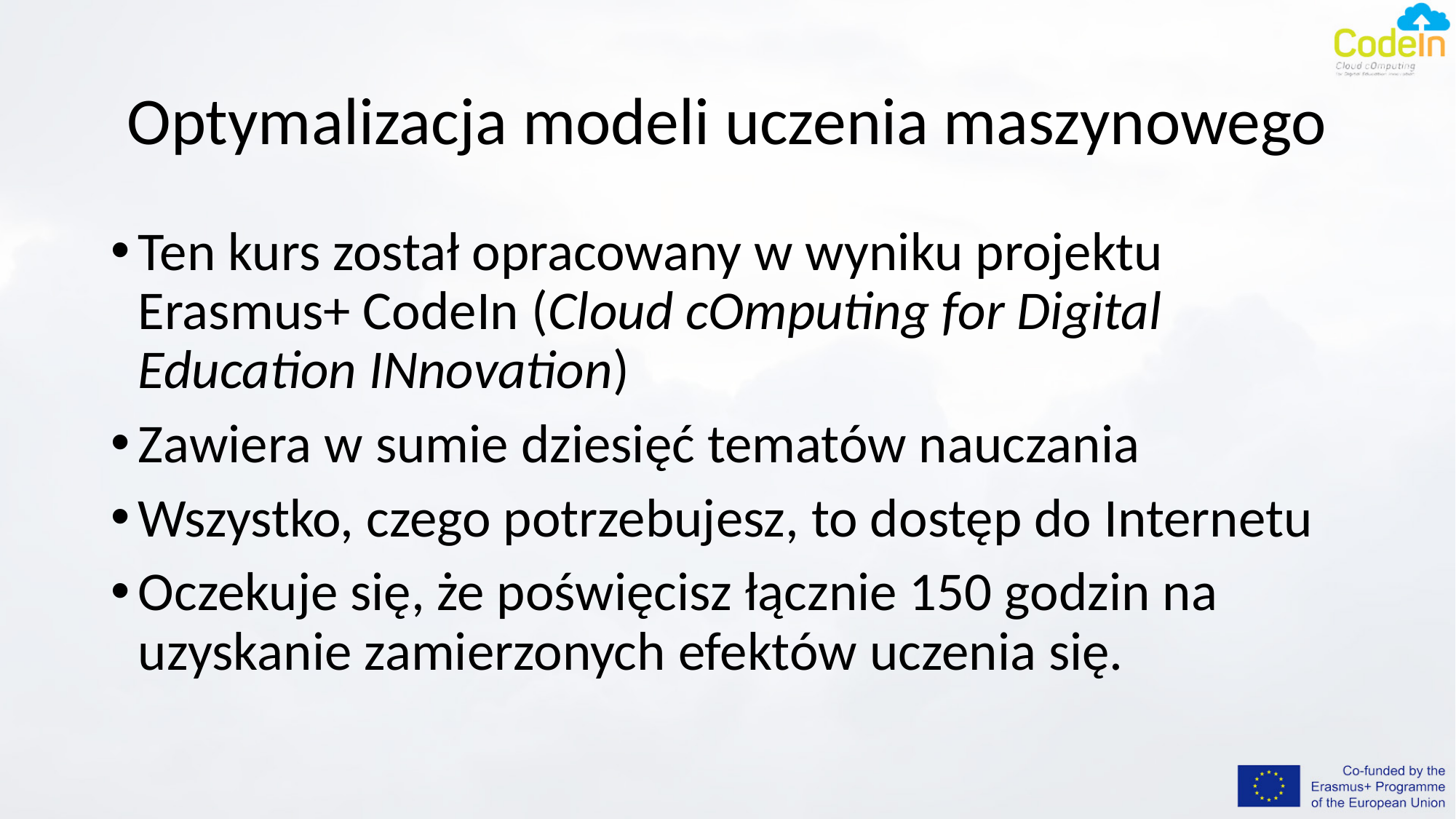

# Optymalizacja modeli uczenia maszynowego
Ten kurs został opracowany w wyniku projektu Erasmus+ CodeIn (Cloud cOmputing for Digital Education INnovation)
Zawiera w sumie dziesięć tematów nauczania
Wszystko, czego potrzebujesz, to dostęp do Internetu
Oczekuje się, że poświęcisz łącznie 150 godzin na uzyskanie zamierzonych efektów uczenia się.